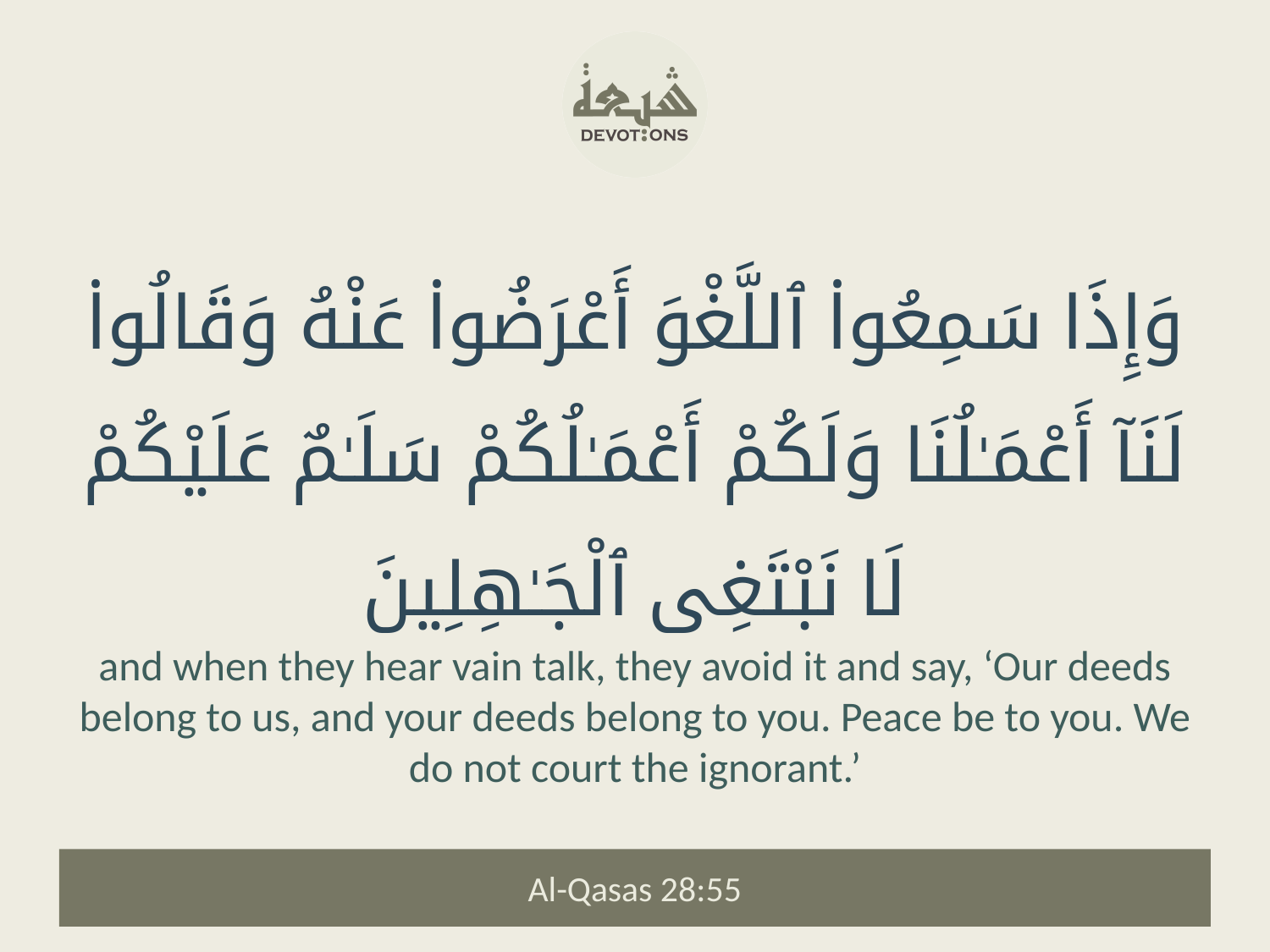

وَإِذَا سَمِعُوا۟ ٱللَّغْوَ أَعْرَضُوا۟ عَنْهُ وَقَالُوا۟ لَنَآ أَعْمَـٰلُنَا وَلَكُمْ أَعْمَـٰلُكُمْ سَلَـٰمٌ عَلَيْكُمْ لَا نَبْتَغِى ٱلْجَـٰهِلِينَ
and when they hear vain talk, they avoid it and say, ‘Our deeds belong to us, and your deeds belong to you. Peace be to you. We do not court the ignorant.’
Al-Qasas 28:55